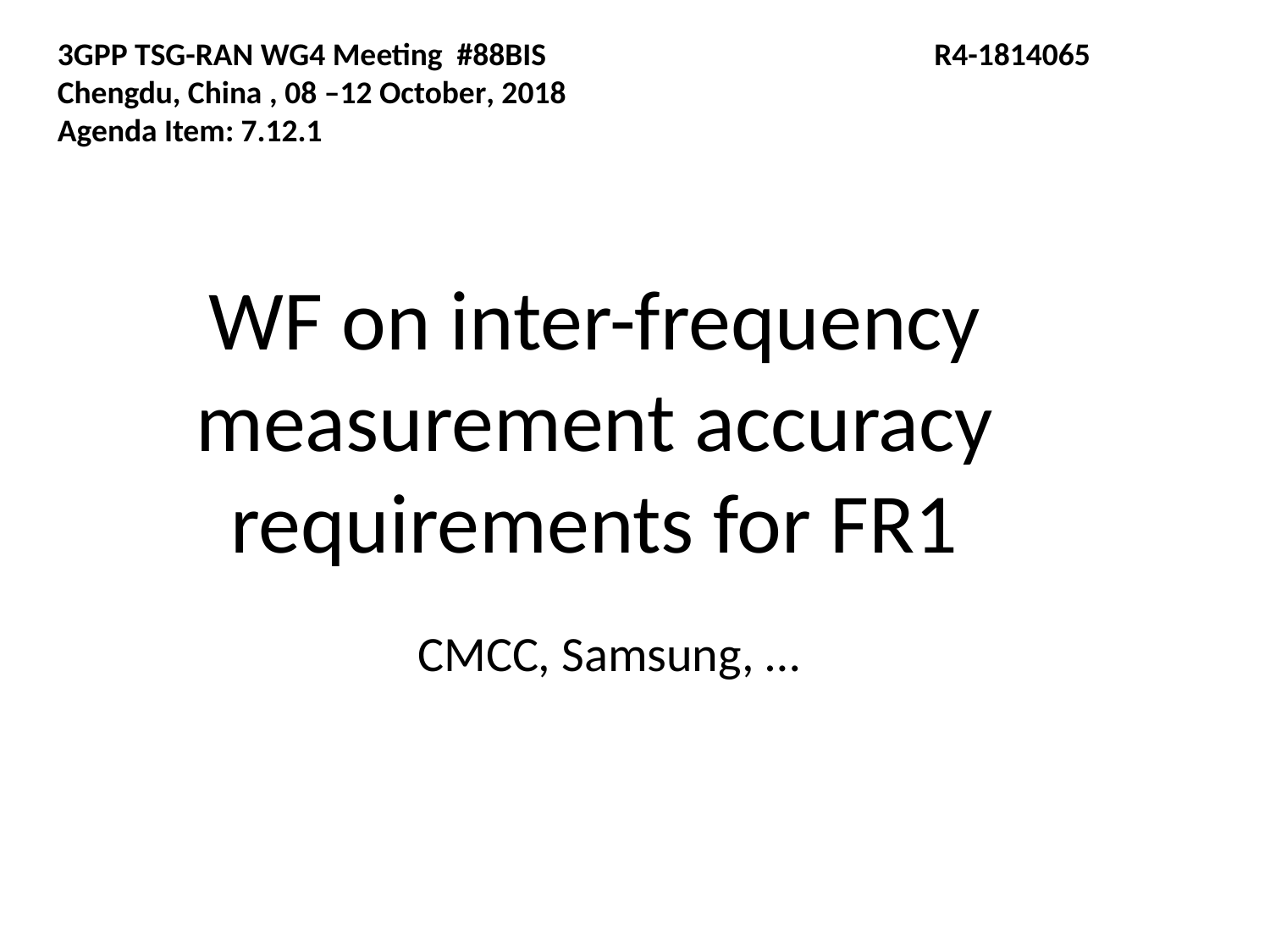

3GPP TSG-RAN WG4 Meeting  #88BIS                                                      R4-1814065
Chengdu, China , 08 –12 October, 2018
Agenda Item: 7.12.1
WF on inter-frequency measurement accuracy requirements for FR1
CMCC, Samsung, …